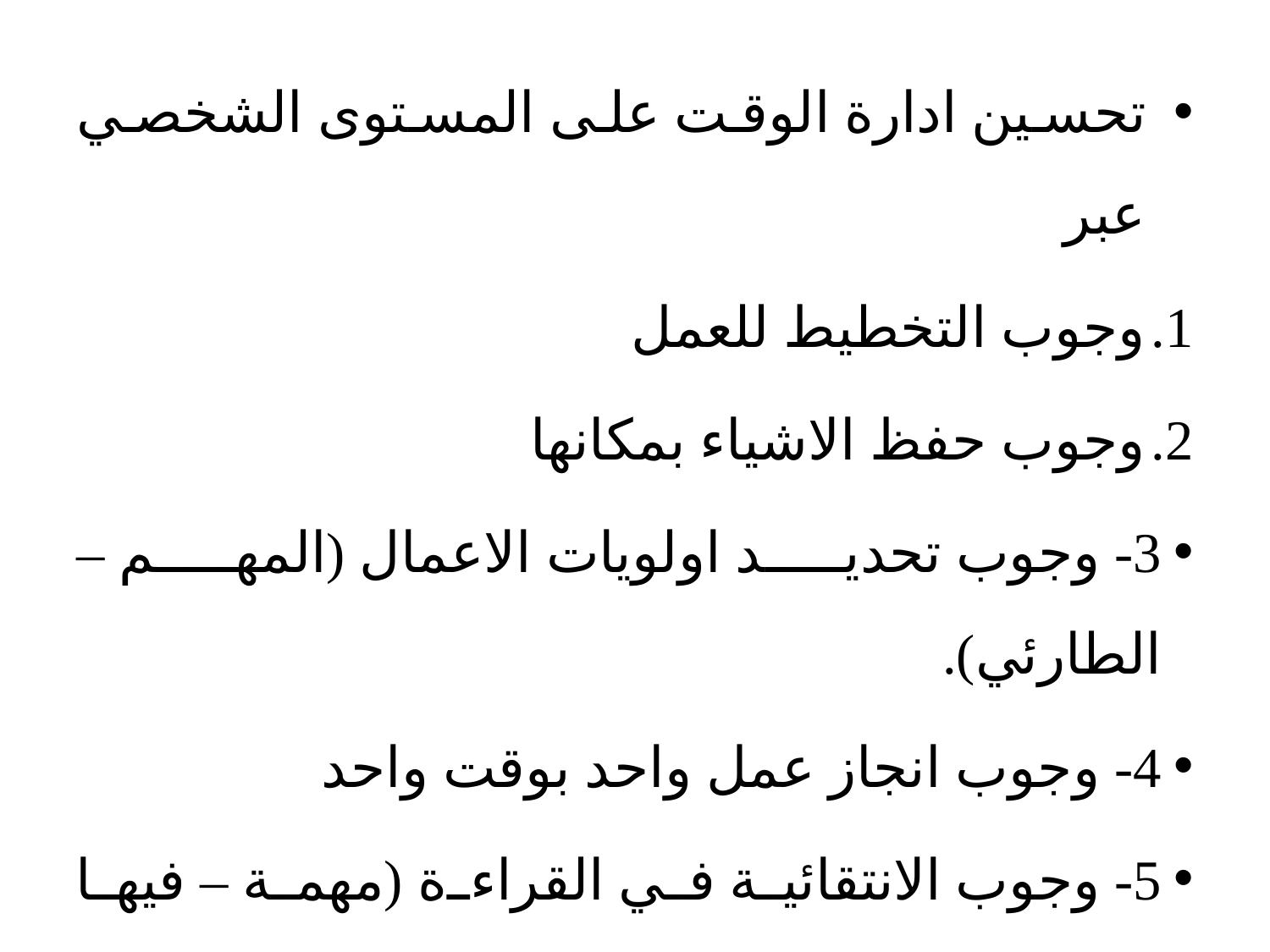

تحسين ادارة الوقت على المستوى الشخصي عبر
وجوب التخطيط للعمل
وجوب حفظ الاشياء بمكانها
3- وجوب تحديد اولويات الاعمال (المهم – الطارئي).
4- وجوب انجاز عمل واحد بوقت واحد
5- وجوب الانتقائية في القراءة (مهمة – فيها تمعن واستغراق)(غير مهم – قراءة سريعة).